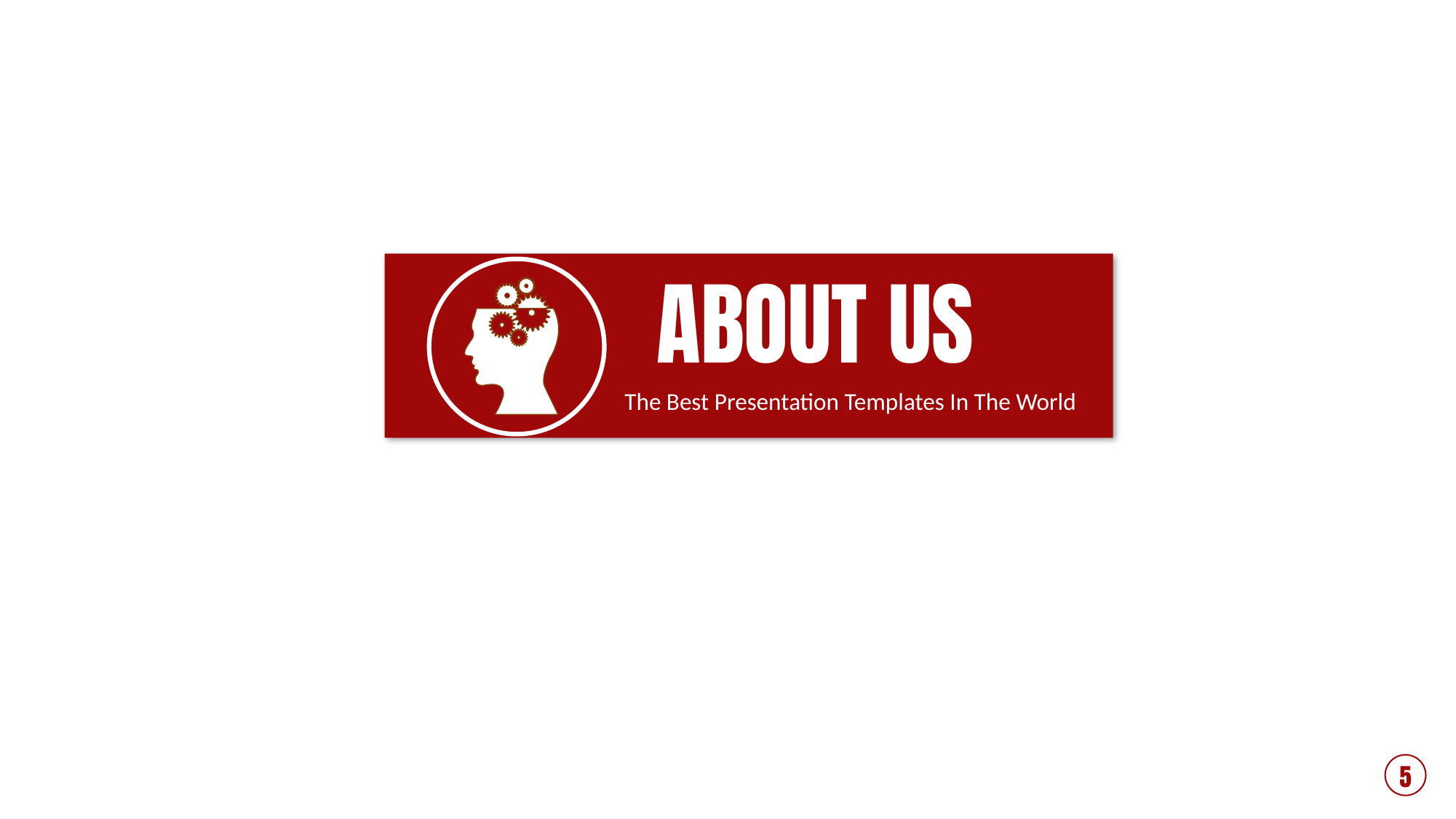

ABOUT US

The Best Presentation Templates In The World

5